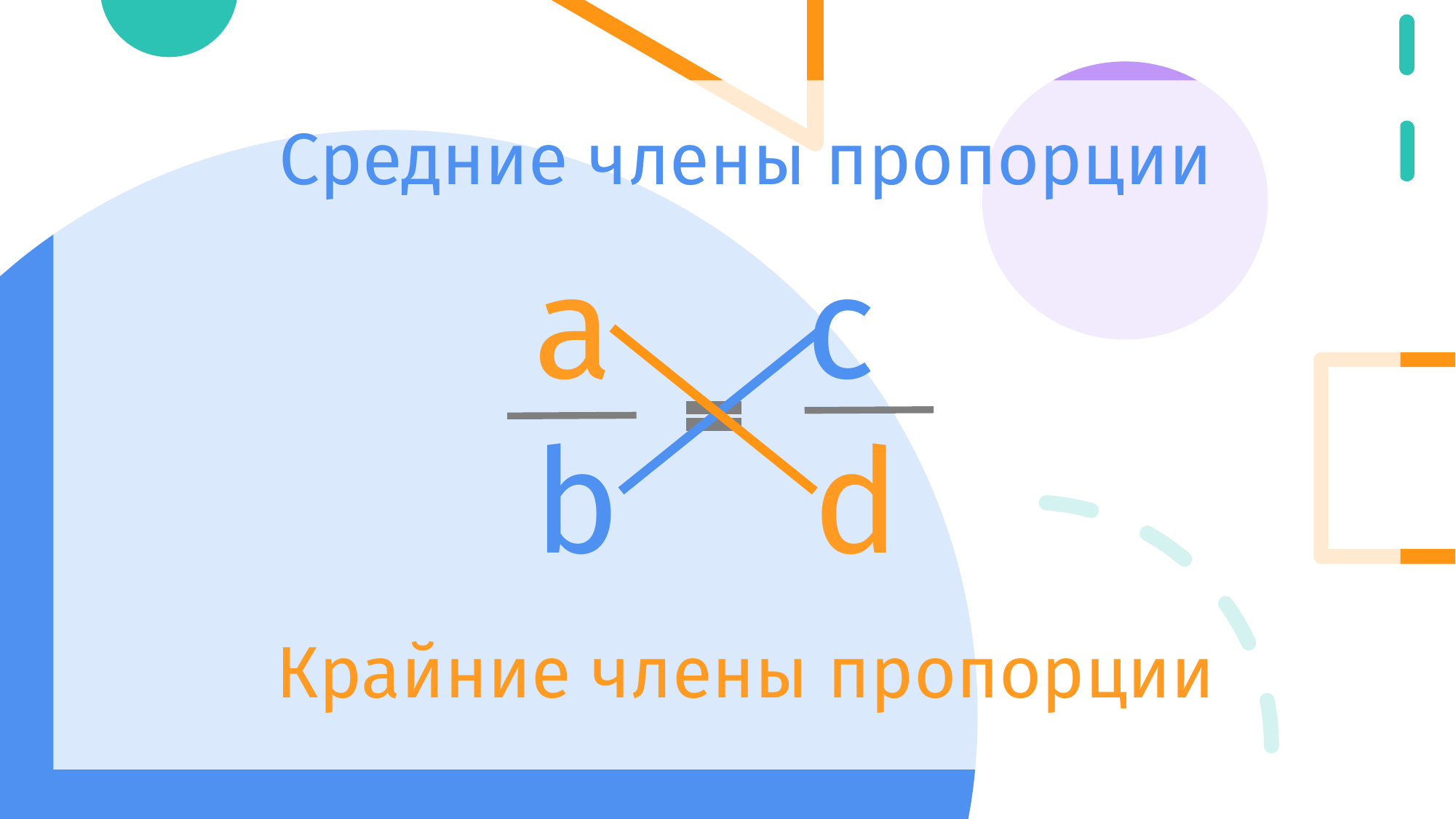

Средние члены пропорции

a     c
b     d

Крайние члены пропорции